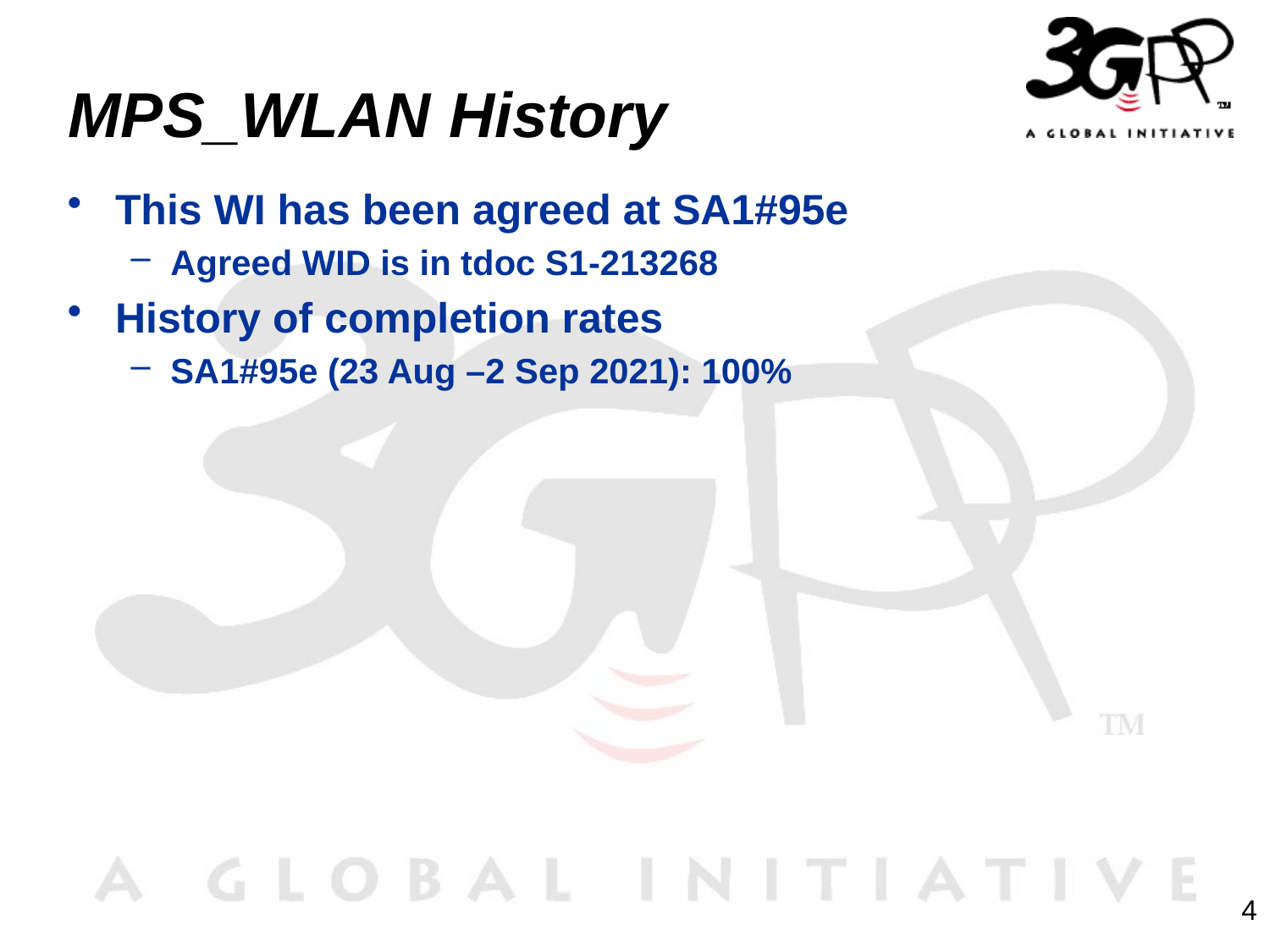

# MPS_WLAN History
This WI has been agreed at SA1#95e
Agreed WID is in tdoc S1-213268
History of completion rates
SA1#95e (23 Aug –2 Sep 2021): 100%
4